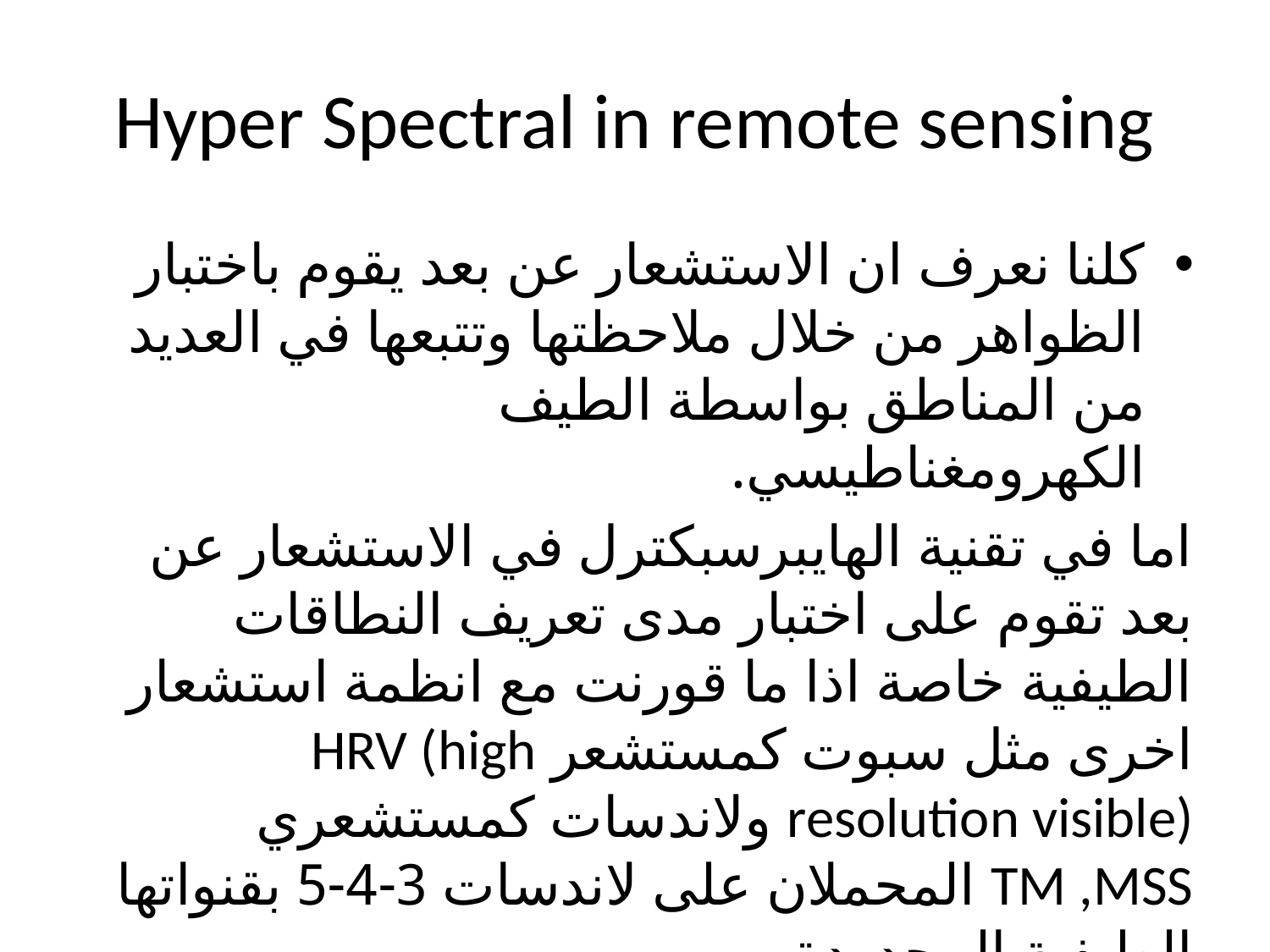

# Hyper Spectral in remote sensing
كلنا نعرف ان الاستشعار عن بعد يقوم باختبار الظواهر من خلال ملاحظتها وتتبعها في العديد من المناطق بواسطة الطيف الكهرومغناطيسي.
اما في تقنية الهايبرسبكترل في الاستشعار عن بعد تقوم على اختبار مدى تعريف النطاقات الطيفية خاصة اذا ما قورنت مع انظمة استشعار اخرى مثل سبوت كمستشعر HRV (high resolution visible) ولاندسات كمستشعري TM ,MSS المحملان على لاندسات 3-4-5 بقنواتها الطيفية المحدودة